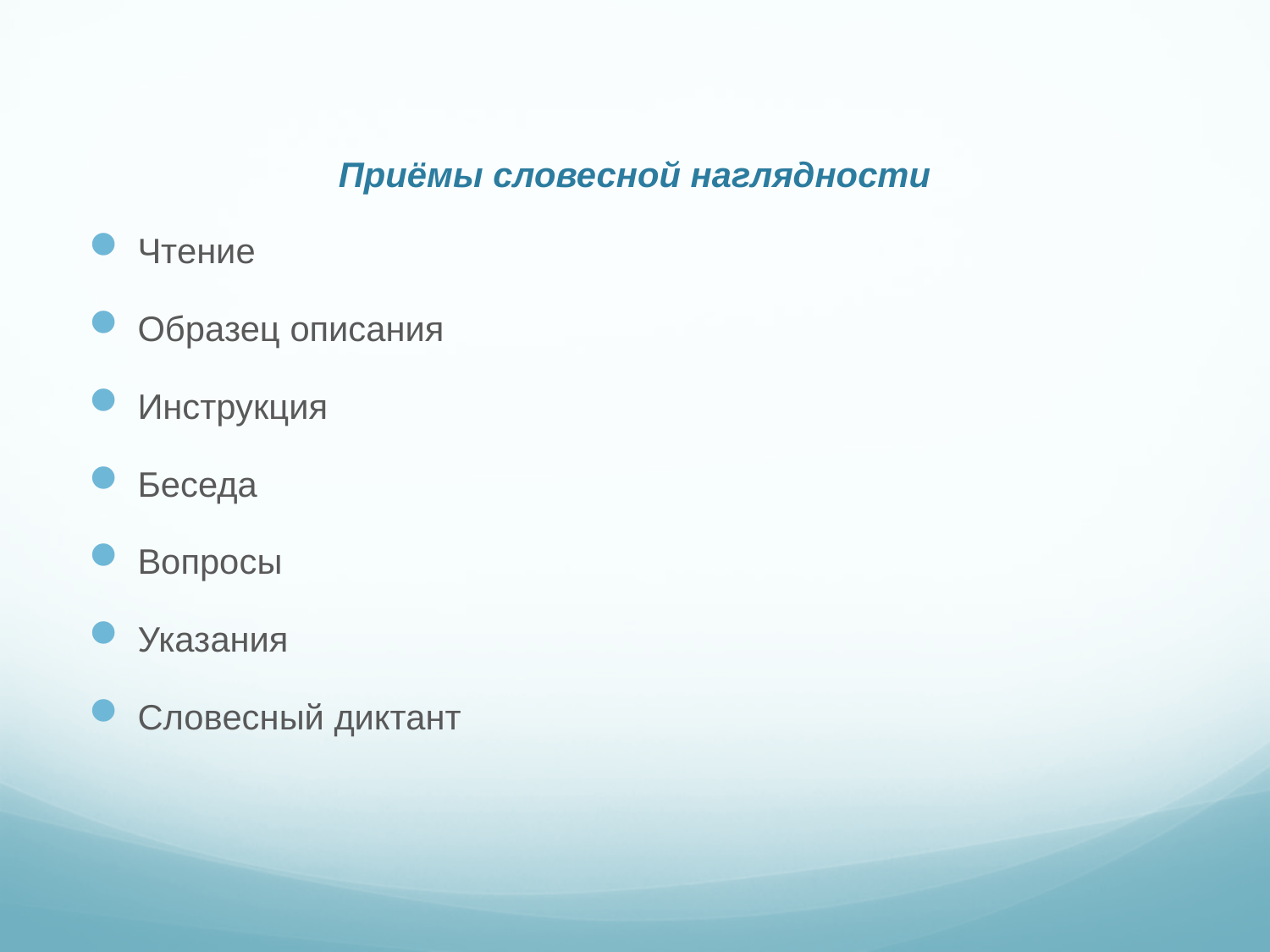

# Приёмы словесной наглядности
Чтение
Образец описания
Инструкция
Беседа
Вопросы
Указания
Словесный диктант